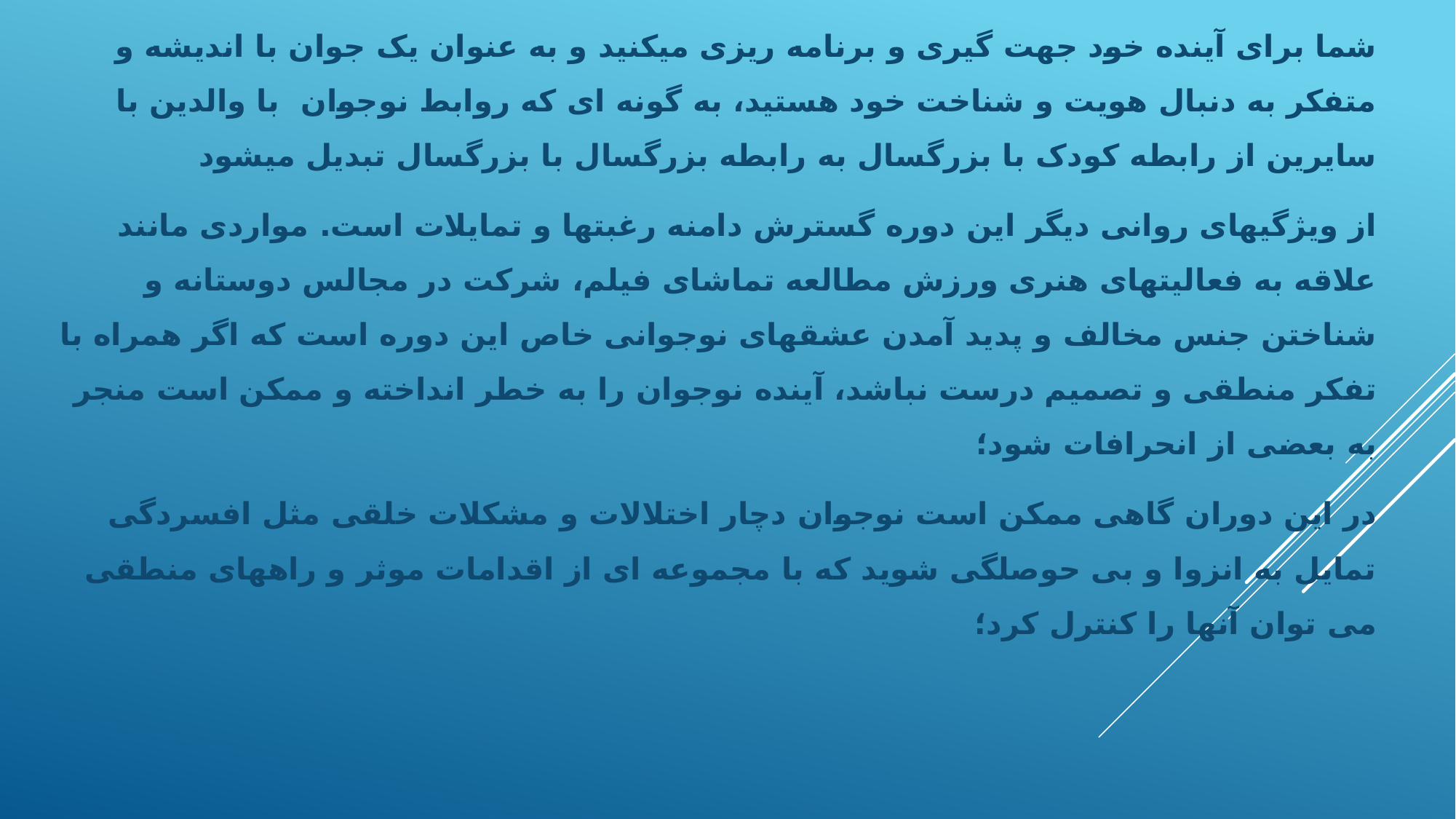

شما برای آینده خود جهت گیری و برنامه ریزی میکنید و به عنوان یک جوان با اندیشه و متفکر به دنبال هویت و شناخت خود هستید، به گونه ای که روابط نوجوان  با والدین با سایرین از رابطه کودک با بزرگسال به رابطه بزرگسال با بزرگسال تبدیل میشود
از ویژگیهای روانی دیگر این دوره گسترش دامنه رغبتها و تمایلات است. مواردی مانند علاقه به فعالیتهای هنری ورزش مطالعه تماشای فیلم، شرکت در مجالس دوستانه و شناختن جنس مخالف و پدید آمدن عشقهای نوجوانی خاص این دوره است که اگر همراه با تفکر منطقی و تصمیم درست نباشد، آینده نوجوان را به خطر انداخته و ممکن است منجر به بعضی از انحرافات شود؛
در این دوران گاهی ممکن است نوجوان دچار اختلالات و مشکلات خلقی مثل افسردگی تمایل به انزوا و بی حوصلگی شوید که با مجموعه ای از اقدامات موثر و راههای منطقی می توان آنها را کنترل کرد؛